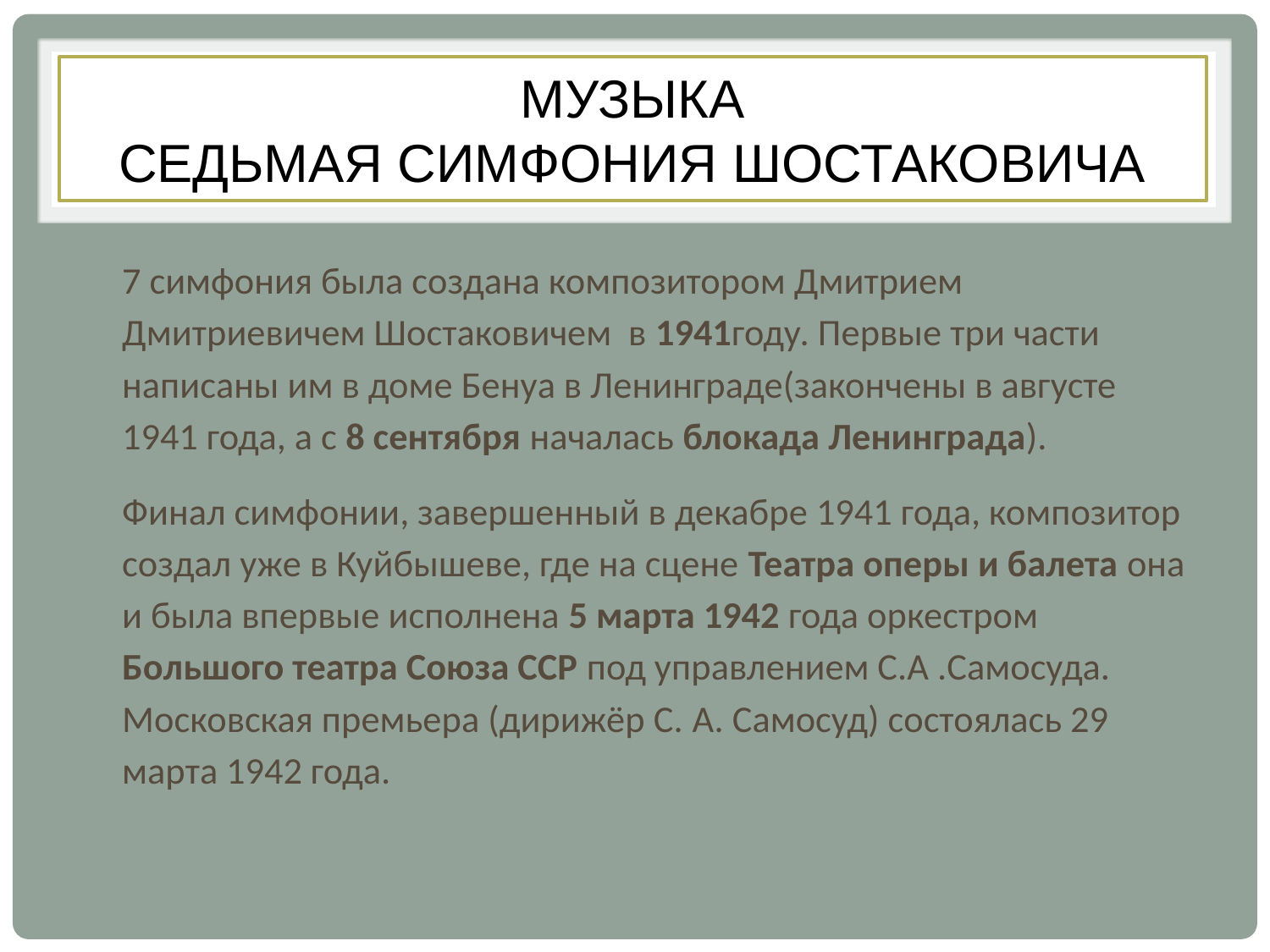

# Музыка седьмая симфония шостаковича
7 симфония была создана композитором Дмитрием Дмитриевичем Шостаковичем  в 1941году. Первые три части написаны им в доме Бенуа в Ленинграде(закончены в августе 1941 года, а с 8 сентября началась блокада Ленинграда).
Финал симфонии, завершенный в декабре 1941 года, композитор создал уже в Куйбышеве, где на сцене Театра оперы и балета она и была впервые исполнена 5 марта 1942 года оркестром Большого театра Союза ССР под управлением С.А .Самосуда. Московская премьера (дирижёр С. А. Самосуд) состоялась 29 марта 1942 года.